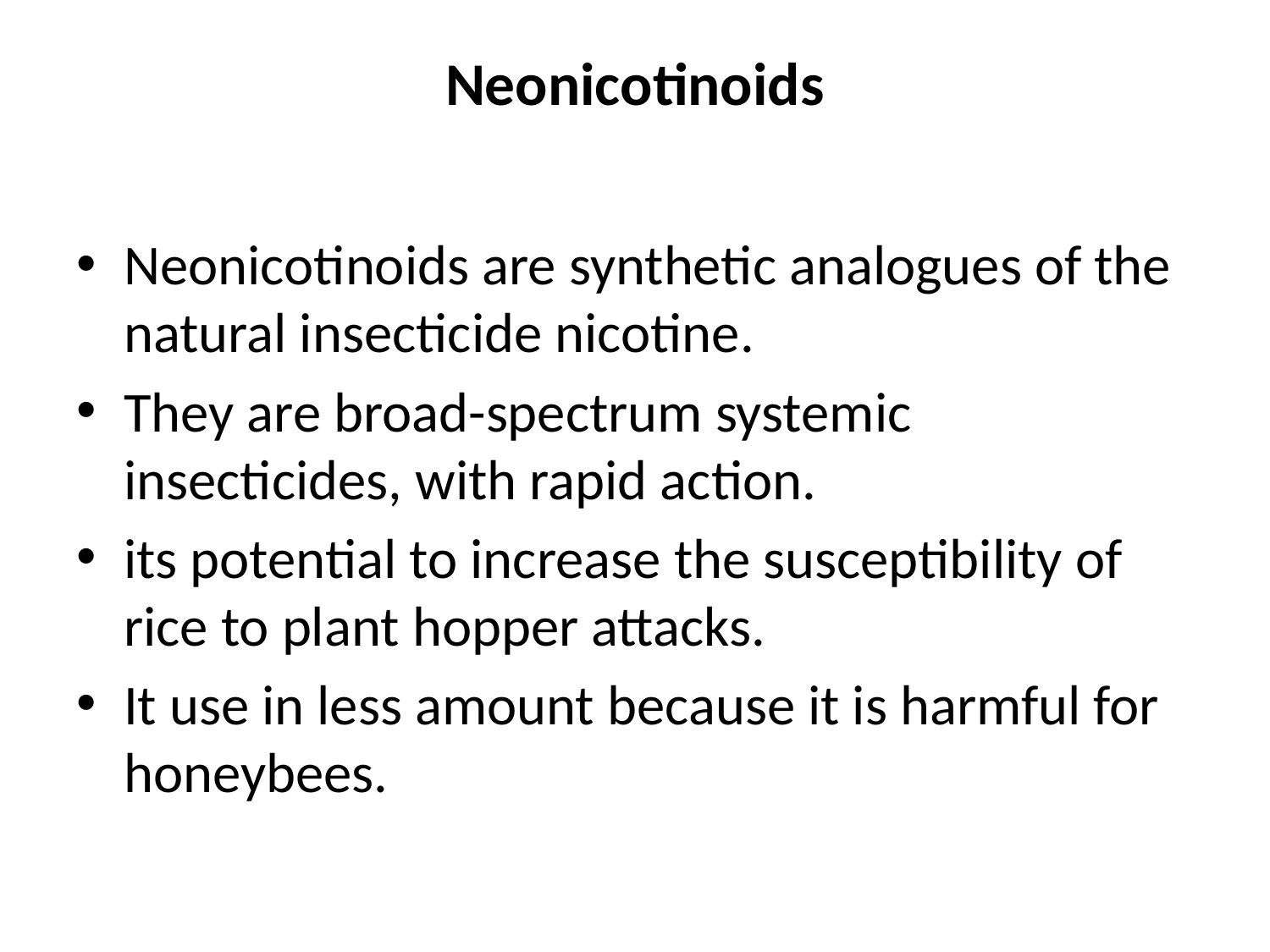

# Neonicotinoids
Neonicotinoids are synthetic analogues of the natural insecticide nicotine.
They are broad-spectrum systemic insecticides, with rapid action.
its potential to increase the susceptibility of rice to plant hopper attacks.
It use in less amount because it is harmful for honeybees.